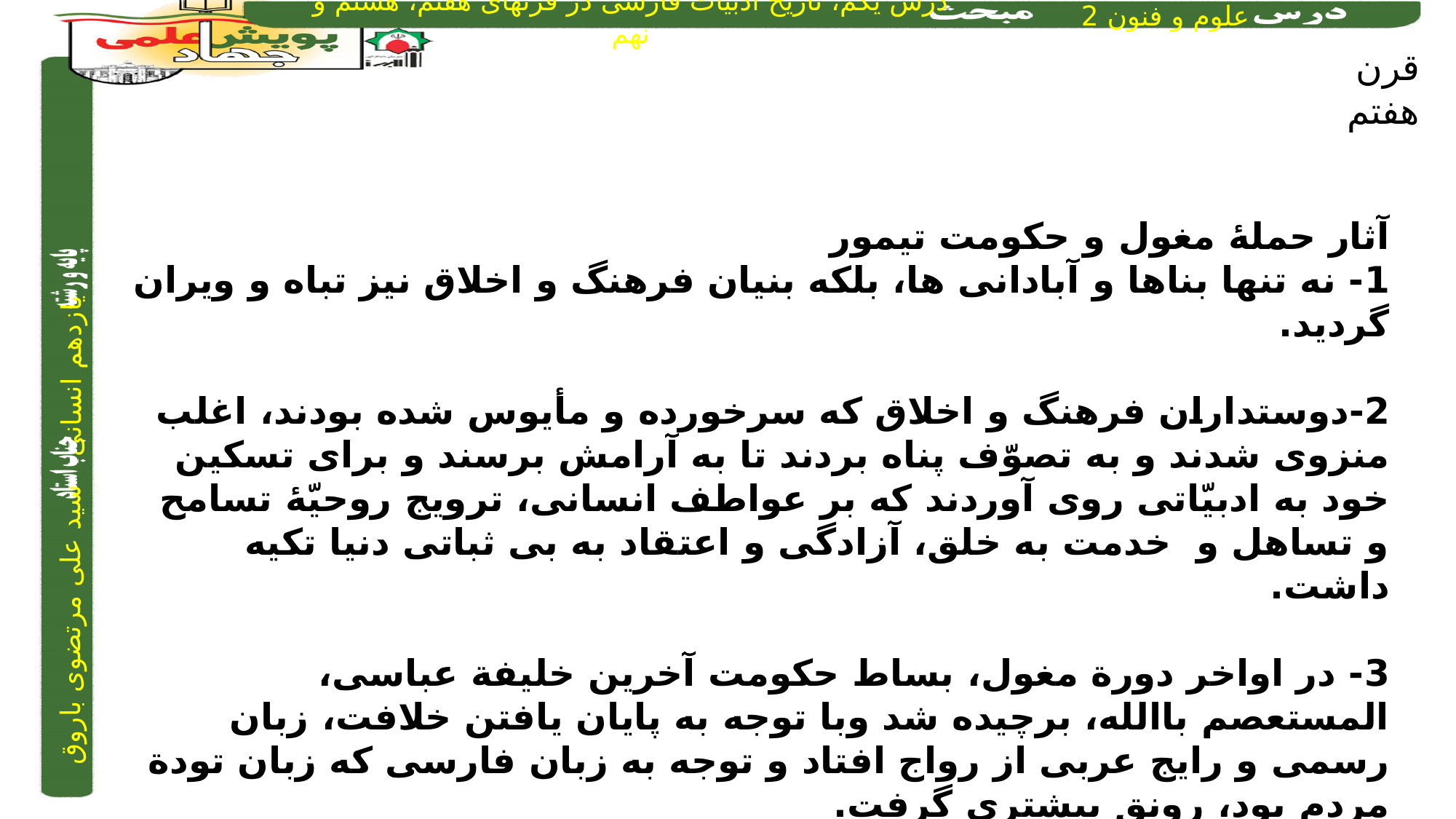

قرن هفتم
آثار حملۀ مغول و حکومت تیمور
1- نه تنها بناها و آبادانی ها، بلکه بنیان فرهنگ و اخلاق نیز تباه و ویران گردید.

2-دوستداران فرهنگ و اخلاق که سرخورده و مأیوس شده بودند، اغلب منزوی شدند و به تصوّف پناه بردند تا به آرامش برسند و برای تسکین خود به ادبیّاتی روی آوردند که بر عواطف انسانی، ترویج روحیّۀ تسامح و تساهل و  خدمت به خلق، آزادگی و اعتقاد به بی ثباتی دنیا تکیه داشت.

3- در اواخر دورة مغول، بساط حکومت آخرین خلیفة عباسی، المستعصم باالله، برچیده شد وبا توجه به پایان یافتن خلافت، زبان رسمی و رایج عربی از رواج افتاد و توجه به زبان فارسی که زبان تودة مردم بود، رونق بیشتری گرفت.